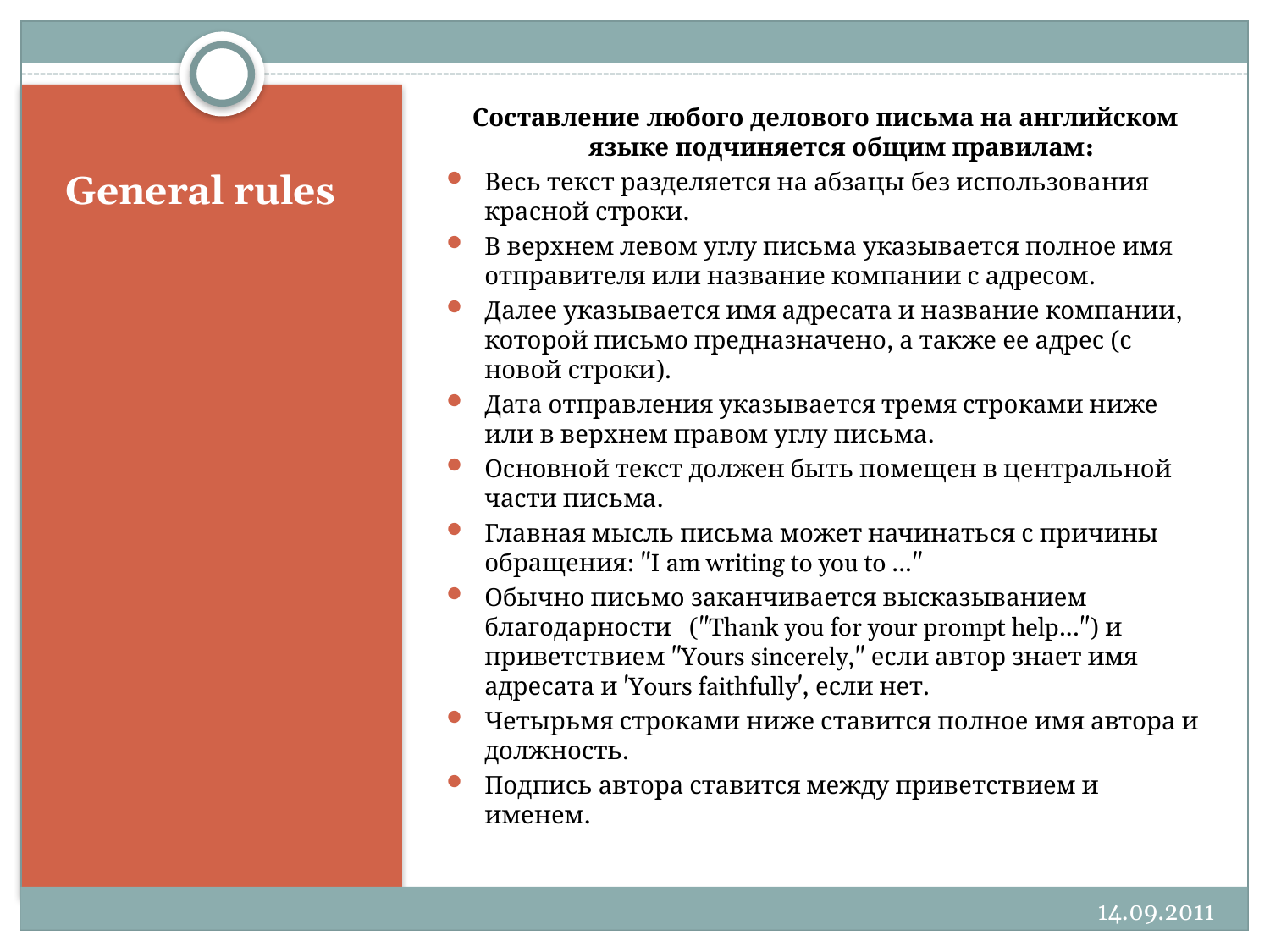

Составление любого делового письма на английском языке подчиняется общим правилам:
Весь текст разделяется на абзацы без использования красной строки.
В верхнем левом углу письма указывается полное имя отправителя или название компании с адресом.
Далее указывается имя адресата и название компании, которой письмо предназначено, а также ее адрес (с новой строки).
Дата отправления указывается тремя строками ниже или в верхнем правом углу письма.
Основной текст должен быть помещен в центральной части письма.
Главная мысль письма может начинаться с причины обращения: "I am writing to you to ..."
Обычно письмо заканчивается высказыванием благодарности   ("Thank you for your prompt help...") и приветствием "Yours sincerely," если автор знает имя адресата и 'Yours faithfully', если нет.
Четырьмя строками ниже ставится полное имя автора и должность.
Подпись автора ставится между приветствием и именем.

# General rules
14.09.2011